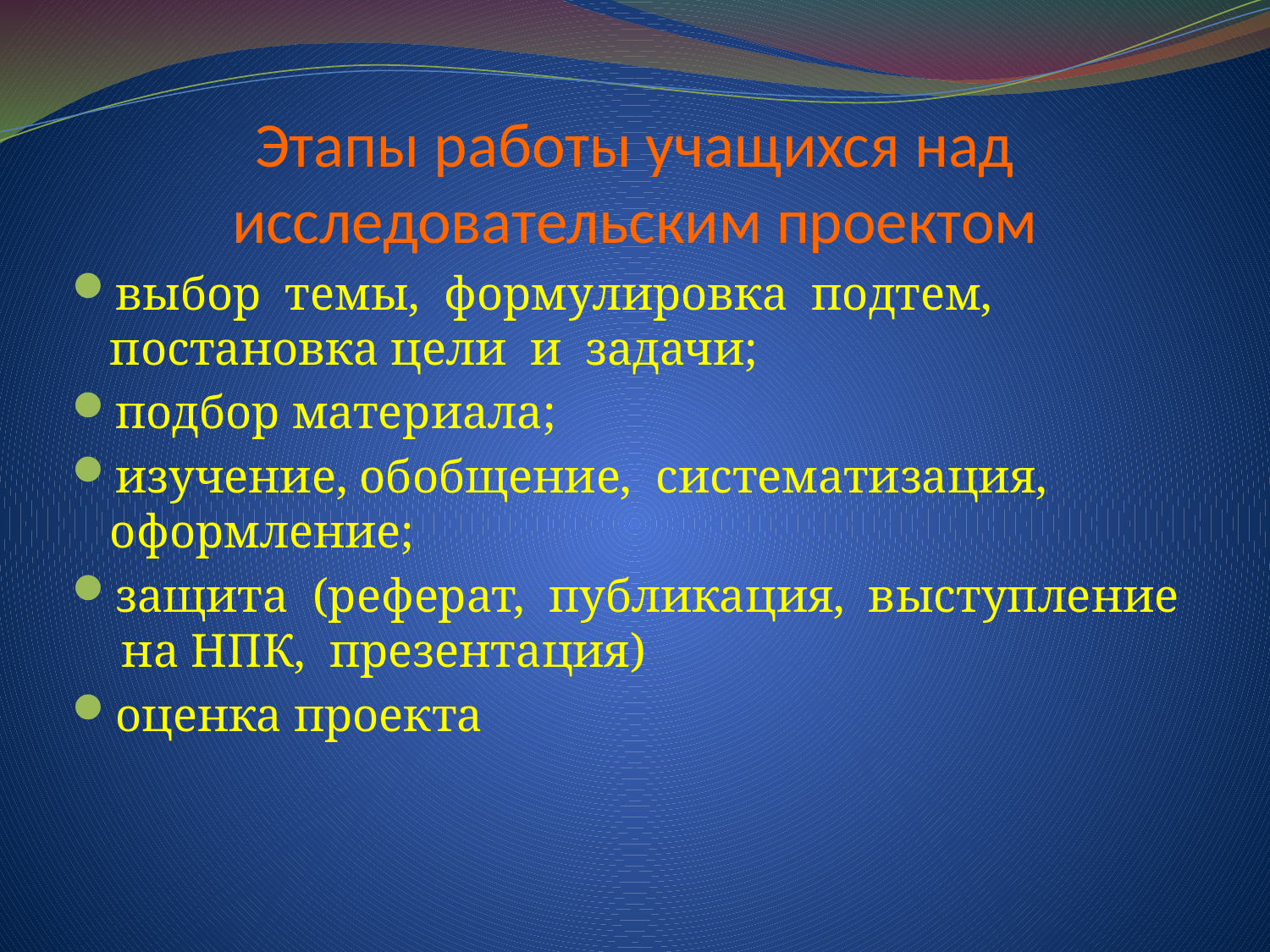

# Этапы работы учащихся над исследовательским проектом
выбор  темы,  формулировка  подтем,  постановка цели  и  задачи;
подбор материала;
изучение, обобщение,  систематизация, оформление;
защита  (реферат,  публикация,  выступление  на НПК,  презентация)
оценка проекта